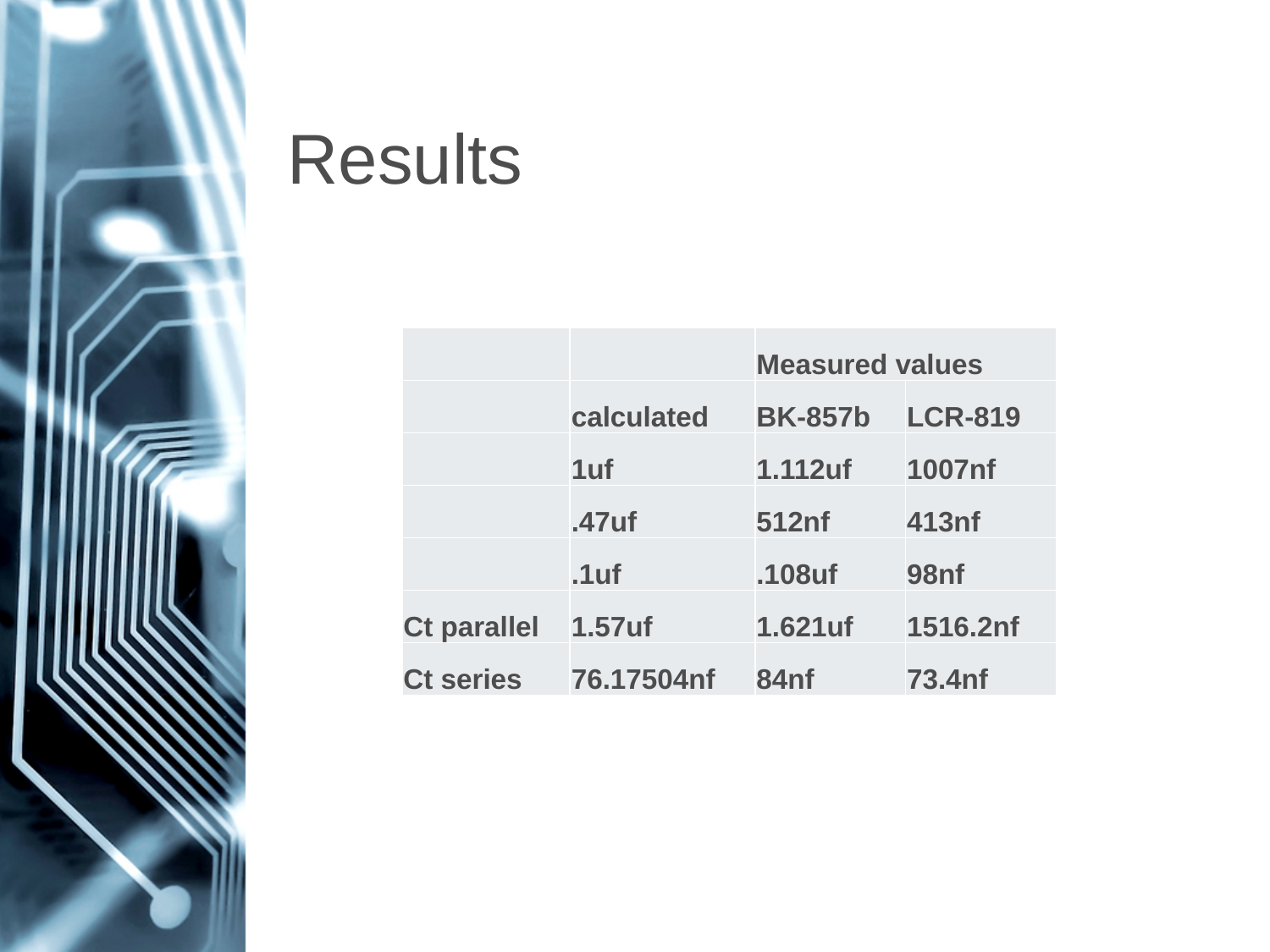

# Results
|  |  | Measured values |  |
| --- | --- | --- | --- |
|  | calculated | BK-857b | LCR-819 |
|  | 1uf | 1.112uf | 1007nf |
|  | .47uf | 512nf | 413nf |
|  | .1uf | .108uf | 98nf |
| Ct parallel | 1.57uf | 1.621uf | 1516.2nf |
| Ct series | 76.17504nf | 84nf | 73.4nf |